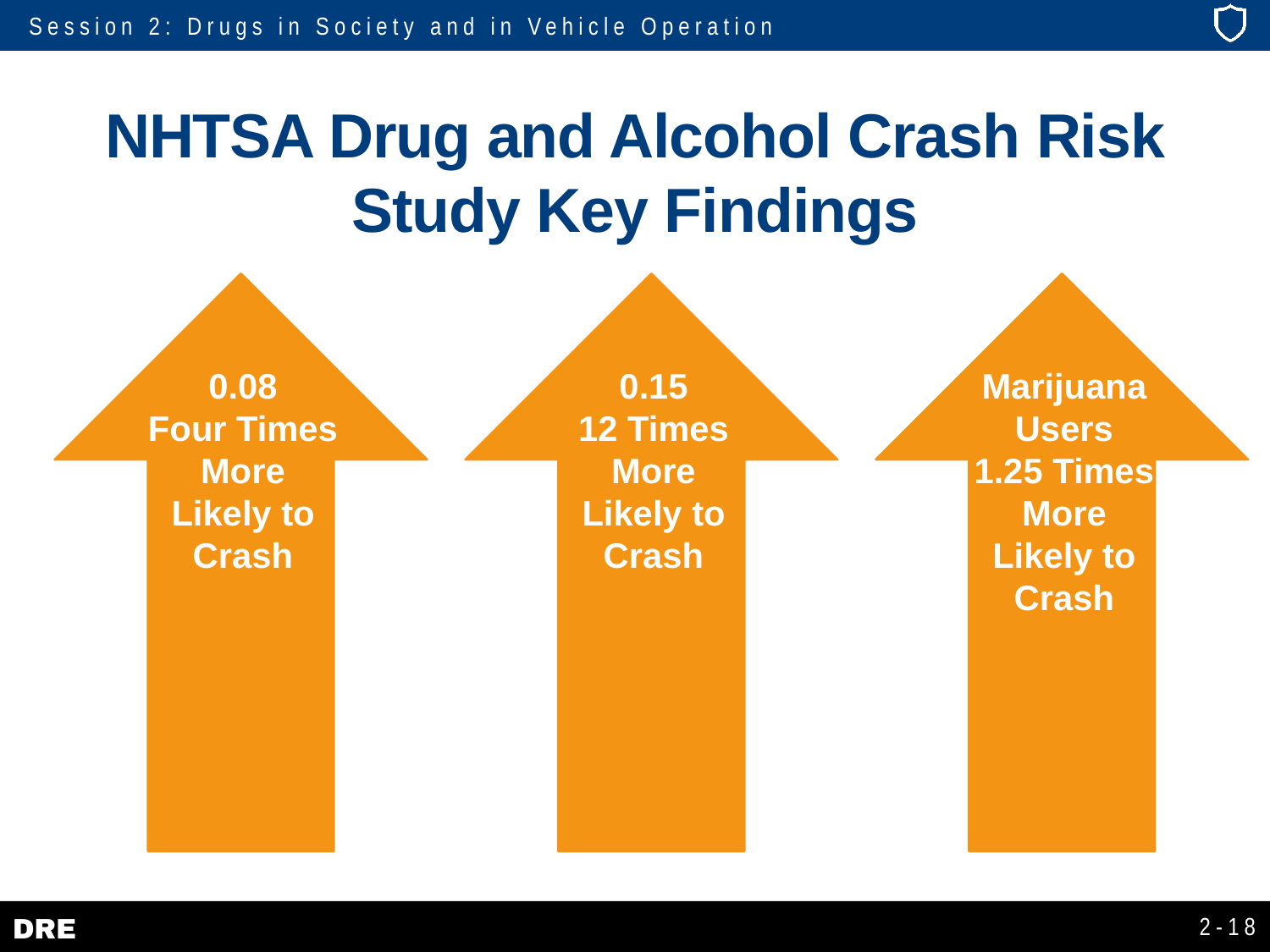

# NHTSA Drug and Alcohol Crash Risk Study Key Findings

0.08
Four Times
More Likely to Crash

0.15
12 Times
More Likely to Crash

Marijuana Users
1.25 Times
More Likely to Crash
2-18